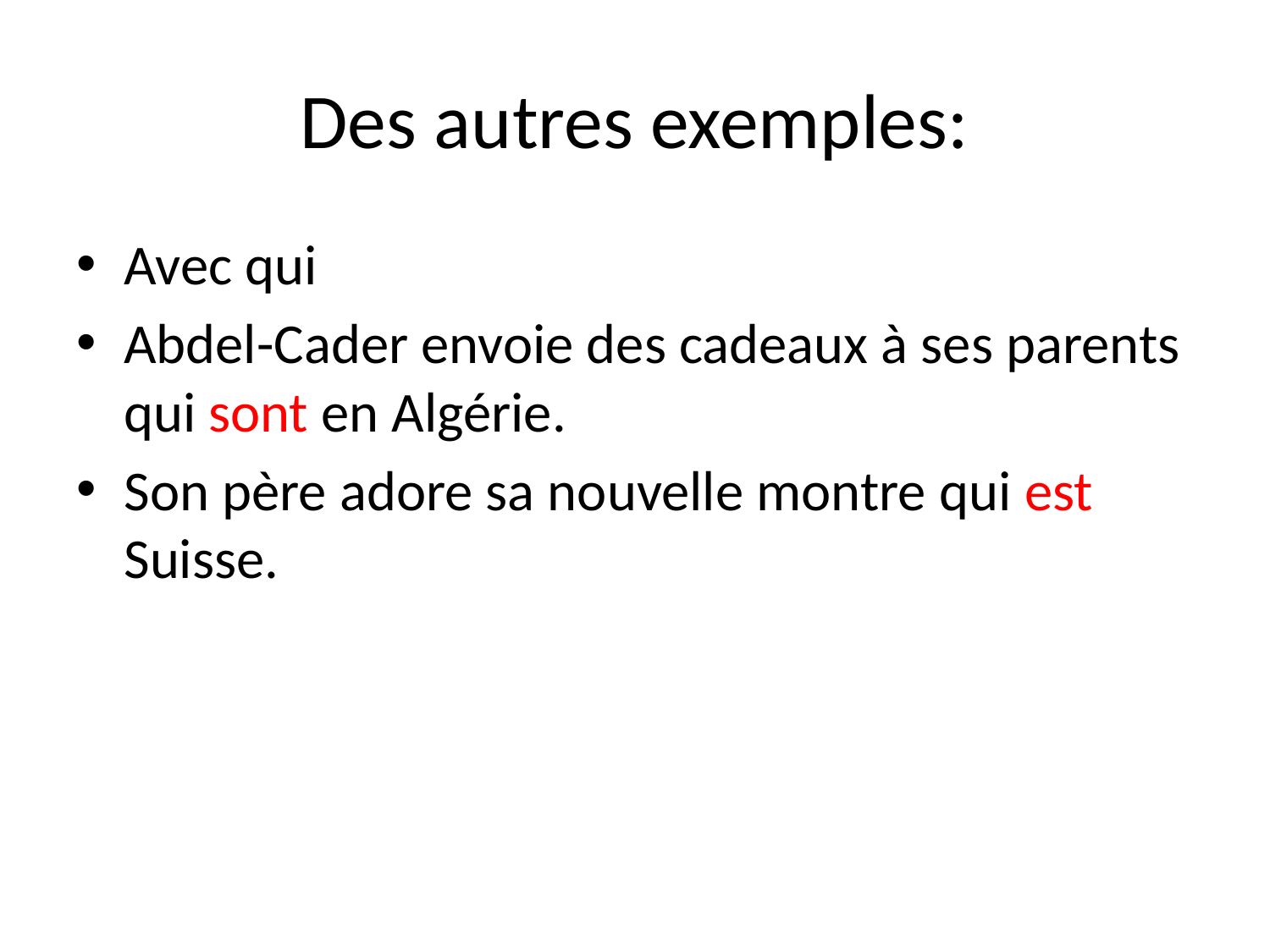

# Des autres exemples:
Avec qui
Abdel-Cader envoie des cadeaux à ses parents qui sont en Algérie.
Son père adore sa nouvelle montre qui est Suisse.